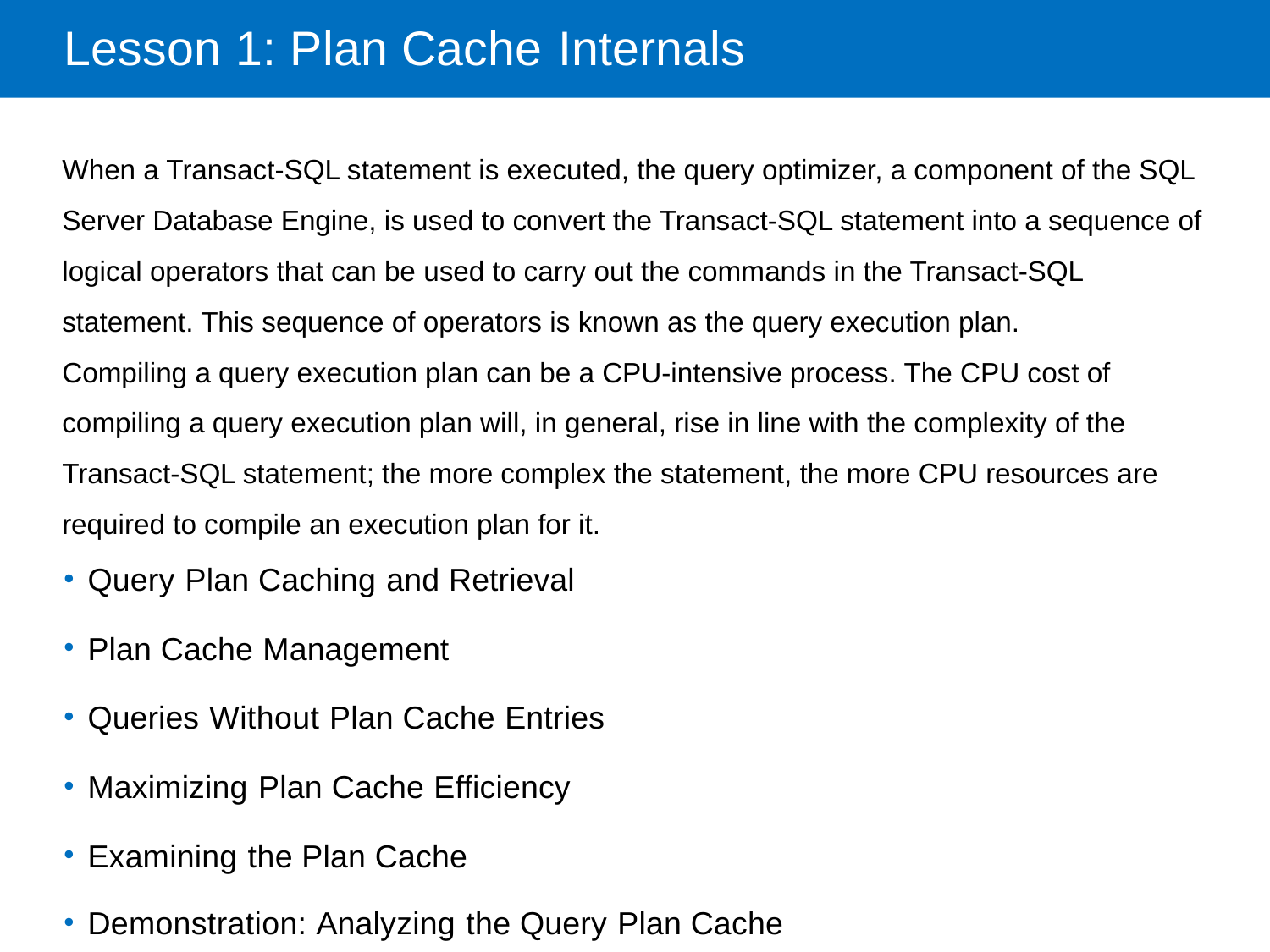

Lesson 1: Plan Cache Internals

When a Transact-SQL statement is executed, the query optimizer, a component of the SQL Server Database Engine, is used to convert the Transact-SQL statement into a sequence of logical operators that can be used to carry out the commands in the Transact-SQL statement. This sequence of operators is known as the query execution plan.
Compiling a query execution plan can be a CPU-intensive process. The CPU cost of compiling a query execution plan will, in general, rise in line with the complexity of the Transact-SQL statement; the more complex the statement, the more CPU resources are required to compile an execution plan for it.
Query Plan Caching and Retrieval
Plan Cache Management
Queries Without Plan Cache Entries
Maximizing Plan Cache Efficiency
Examining the Plan Cache
Demonstration: Analyzing the Query Plan Cache